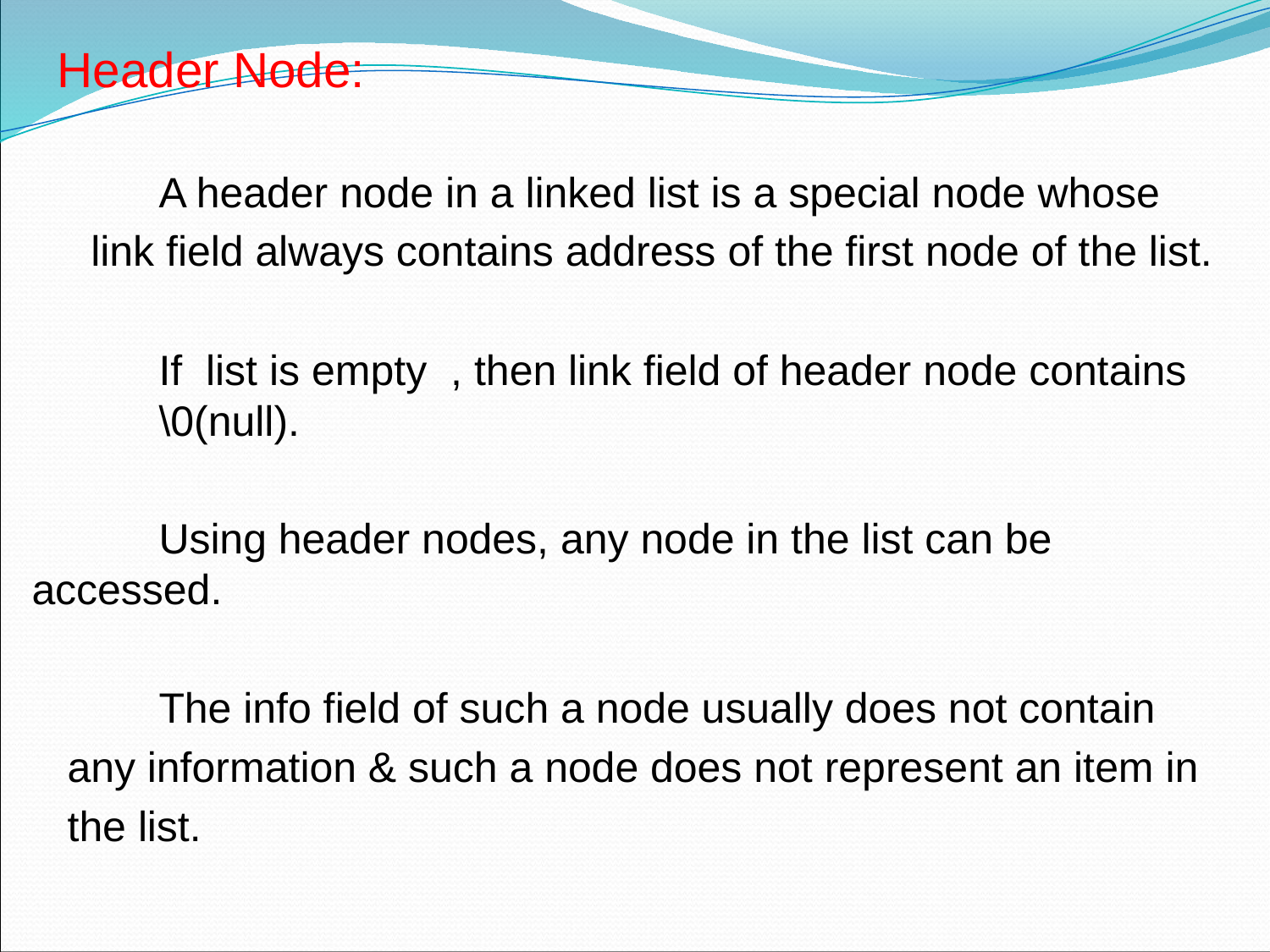

Header Node:

	A header node in a linked list is a special node whose
     link field always contains address of the first node of the list.

	If  list is empty  , then link field of header node contains 	\0(null).

	Using header nodes, any node in the list can be accessed.

	The info field of such a node usually does not contain
   any information & such a node does not represent an item in
   the list.
#